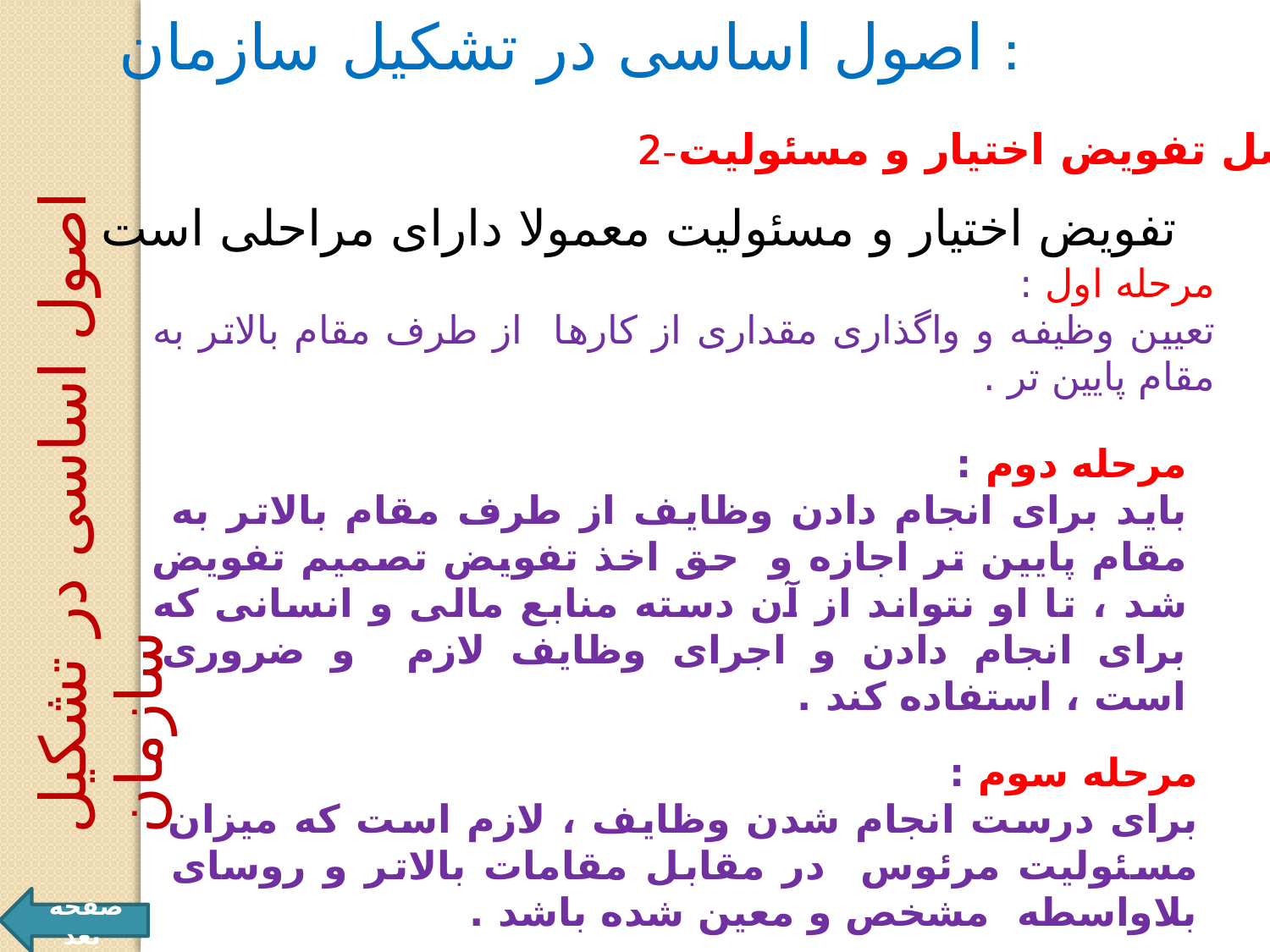

اصول اساسی در تشکیل سازمان :
2-اصل تفویض اختیار و مسئولیت
تفویض اختیار و مسئولیت معمولا دارای مراحلی است
مرحله اول :
تعیین وظیفه و واگذاری مقداری از کارها  از طرف مقام بالاتر به مقام پایین تر .
اصول اساسی در تشکیل سازمان
مرحله دوم :
باید برای انجام دادن وظایف از طرف مقام بالاتر به  مقام پایین تر اجازه و  حق اخذ تفویض تصمیم تفویض شد ، تا او نتواند از آن دسته منابع مالی و انسانی که برای انجام دادن و اجرای وظایف لازم  و ضروری است ، استفاده کند .
مرحله سوم :
برای درست انجام شدن وظایف ، لازم است که میزان  مسئولیت مرئوس  در مقابل مقامات بالاتر و روسای  بلاواسطه  مشخص و معین شده باشد .
صفحه  بعد